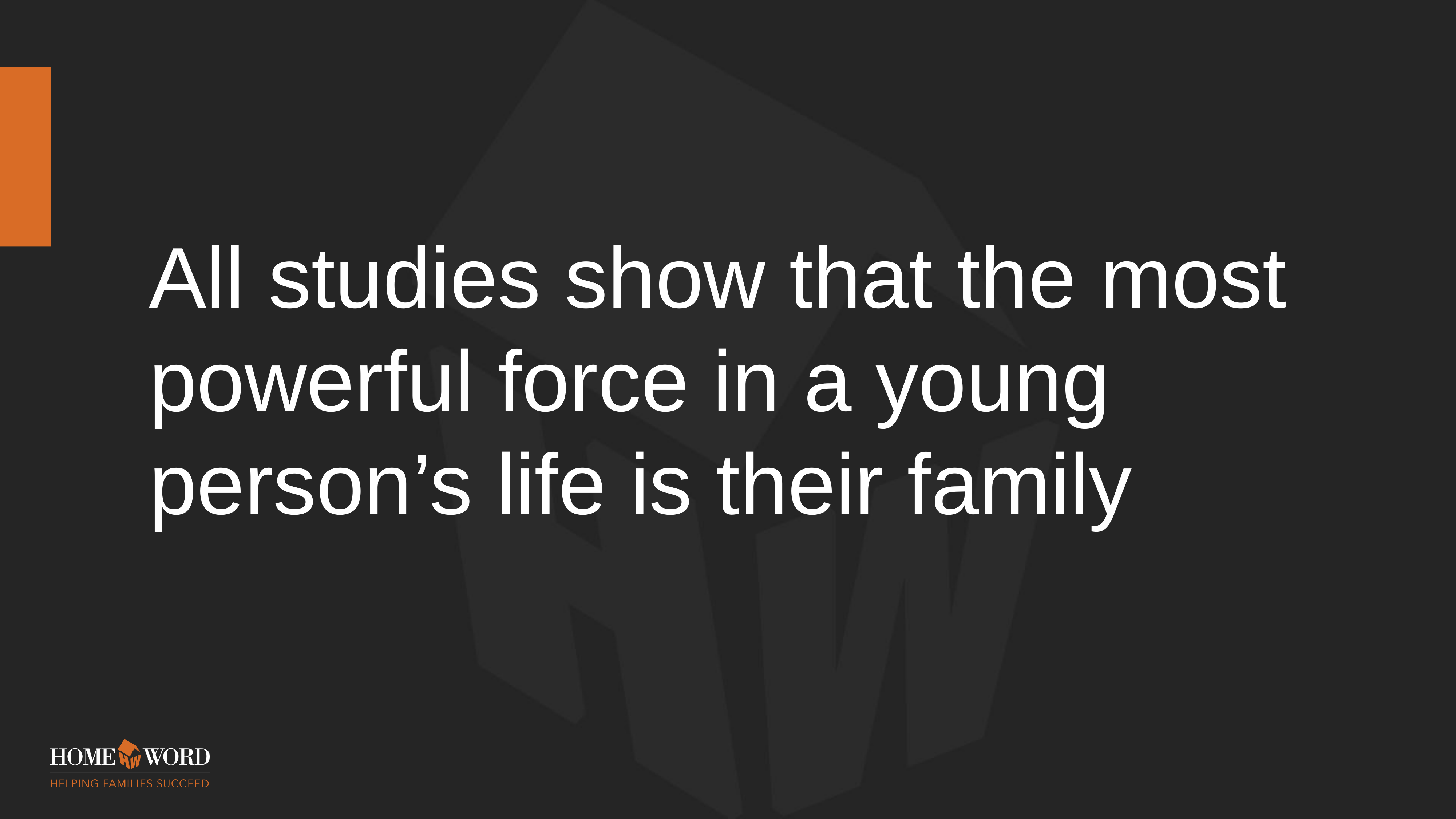

# All studies show that the most powerful force in a young person’s life is their family